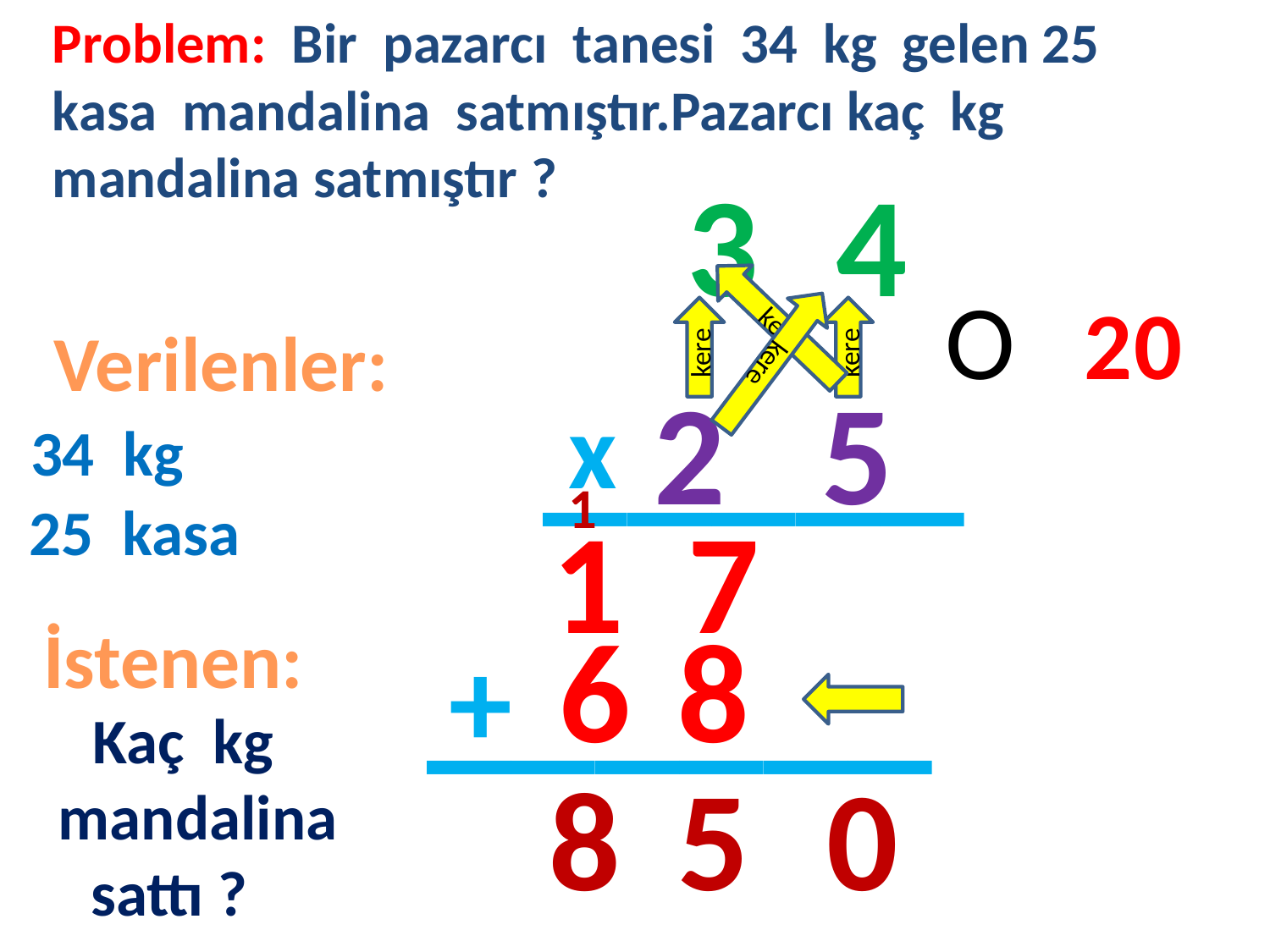

Problem:  Bir  pazarcı  tanesi  34  kg  gelen 25 kasa  mandalina  satmıştır.Pazarcı kaç  kg  mandalina satmıştır ?

3
4
kere
O
kere
2
0
#
kere
kere
Verilenler:

_____
2   5
x
 34  kg

1
 25  kasa
 1  7
______
6
8
İstenen:
+

Kaç  kg
 mandalina
sattı ?
8
5
0